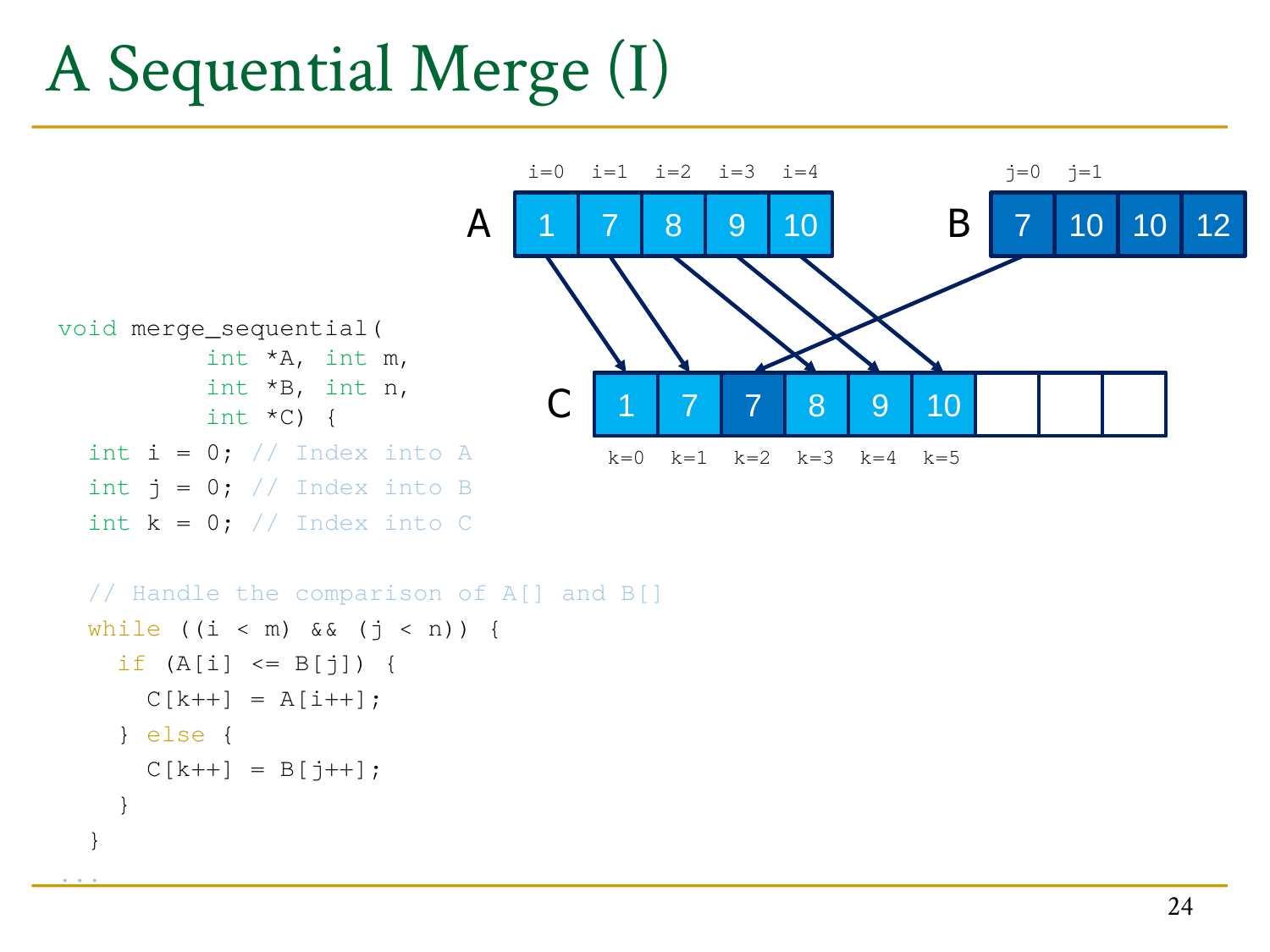

# A Sequential Merge (I)
i=0
i=1
i=2
i=3
i=4
j=0
j=1
A
1
7
8
9
10
B
7
10
10
12
void merge_sequential(
          int *A, int m,
          int *B, int n,
          int *C) {
  int i = 0; // Index into A
  int j = 0; // Index into B
  int k = 0; // Index into C

  // Handle the comparison of A[] and B[]
  while ((i < m) && (j < n)) {
    if (A[i] <= B[j]) {
      C[k++] = A[i++];
    } else {
      C[k++] = B[j++];
    }
  }
...
C
1
7
7
8
9
10
10
10
12
1
7
7
8
9
10
k=0
k=1
k=2
k=3
k=4
k=5
24